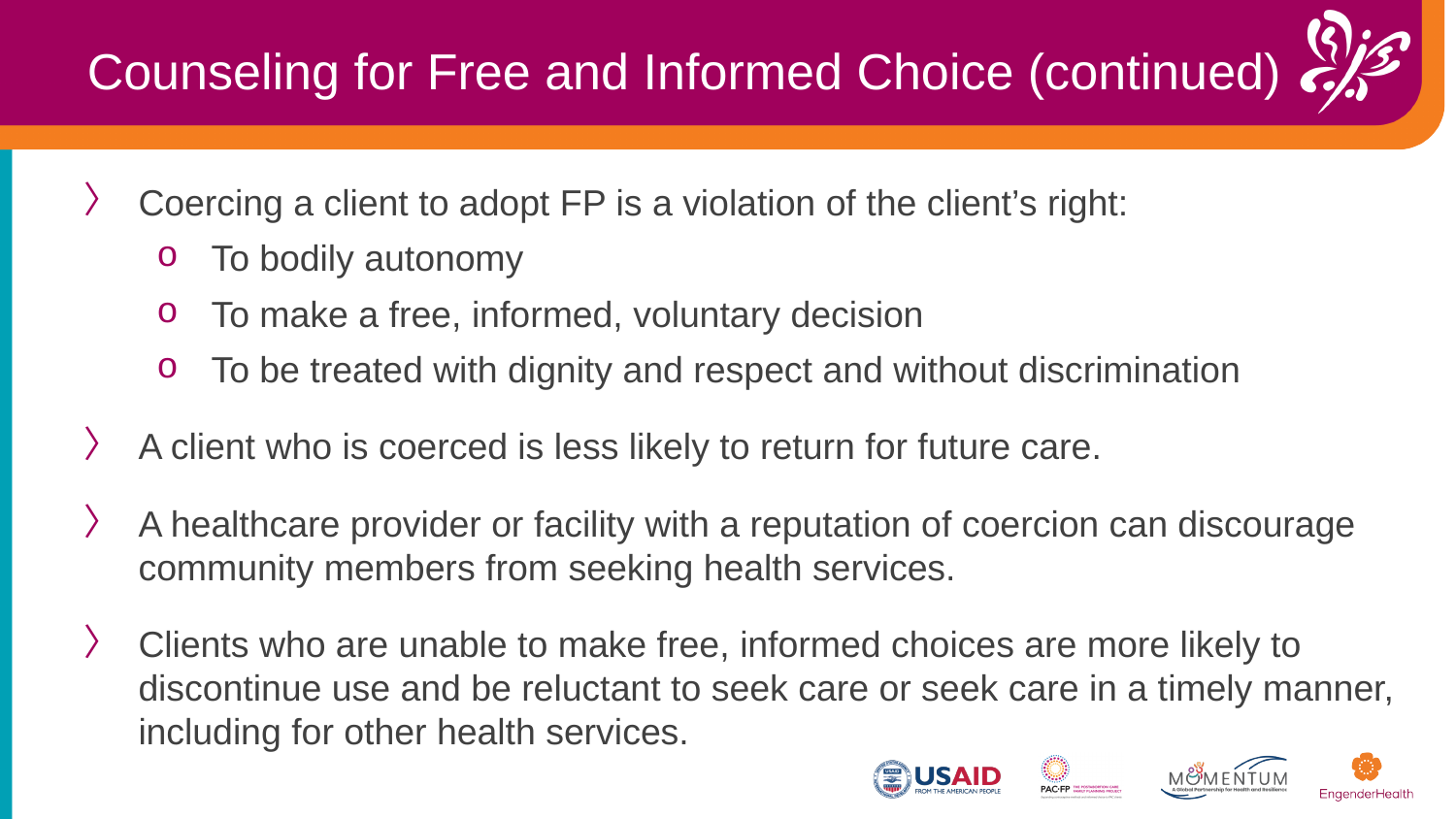

Counseling for Free and Informed Choice (continued)
Coercing a client to adopt FP is a violation of the client’s right:
To bodily autonomy
To make a free, informed, voluntary decision
To be treated with dignity and respect and without discrimination
A client who is coerced is less likely to return for future care.
A healthcare provider or facility with a reputation of coercion can discourage community members from seeking health services.
Clients who are unable to make free, informed choices are more likely to discontinue use and be reluctant to seek care or seek care in a timely manner, including for other health services. ​